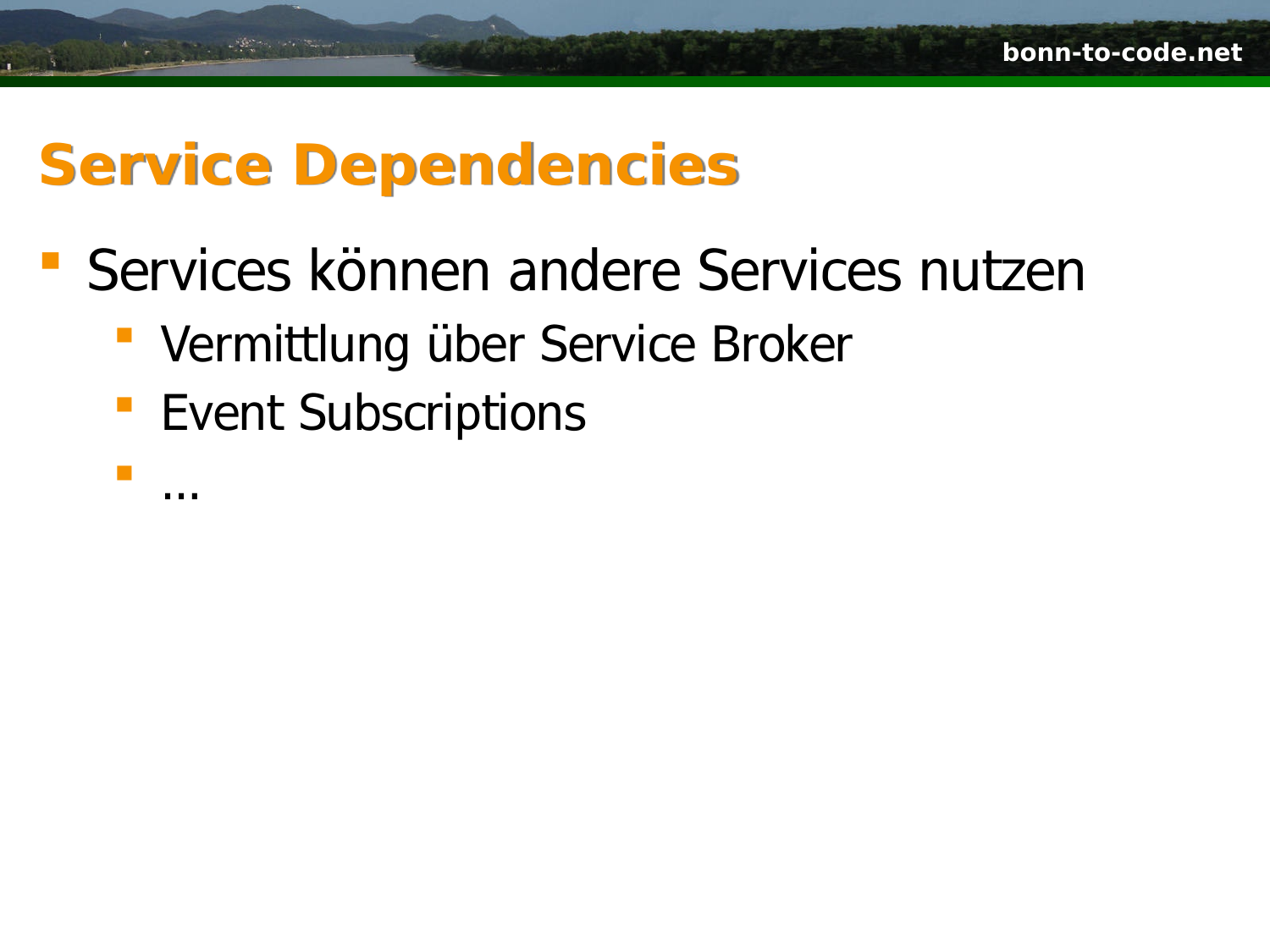

# Service Dependencies
Services können andere Services nutzen
Vermittlung über Service Broker
Event Subscriptions
…